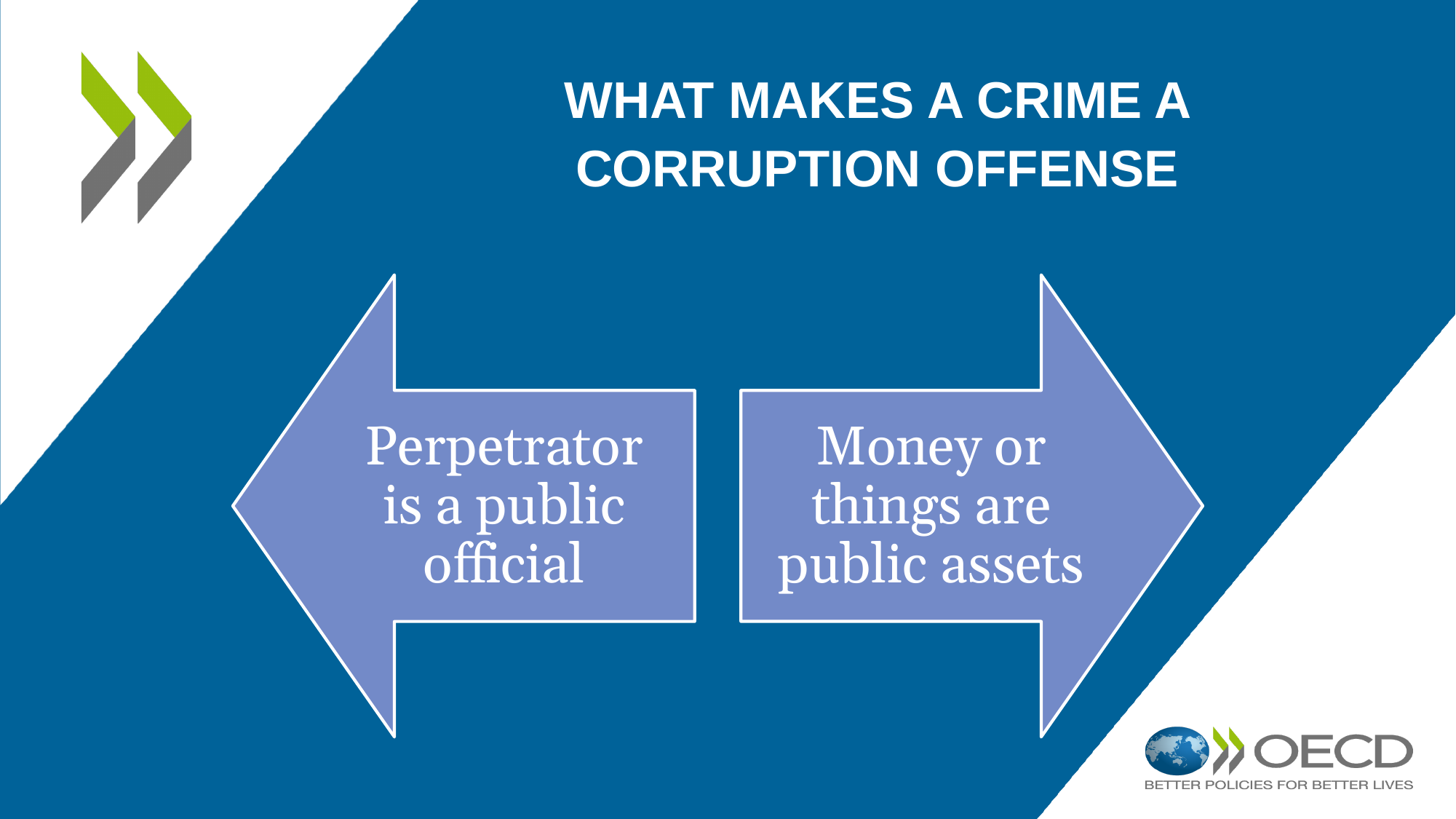

# What makes a crime a corruption offense
Perpetrator is a public official
Money or things are public assets